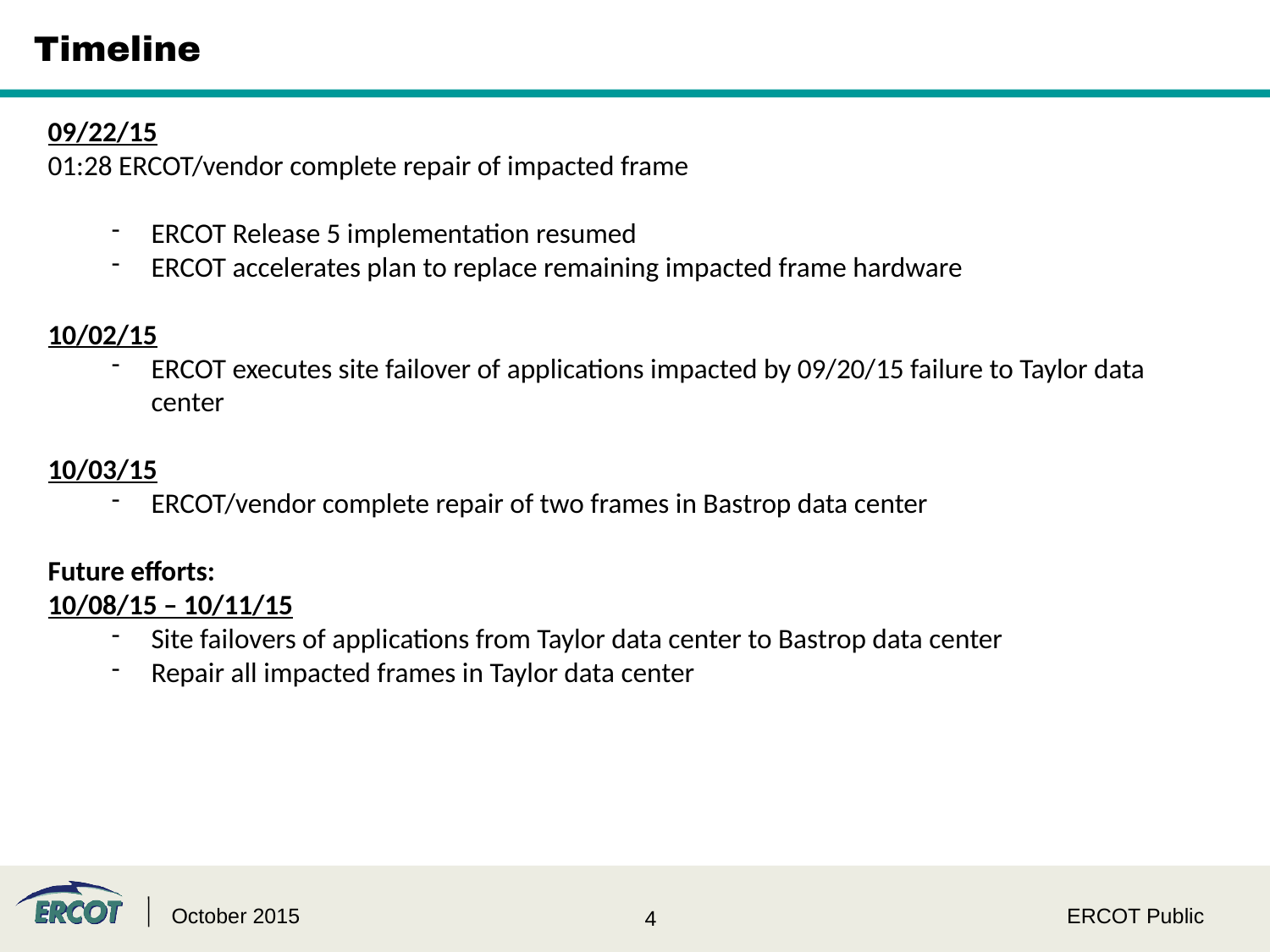

# Timeline
09/22/15
01:28 ERCOT/vendor complete repair of impacted frame

ERCOT Release 5 implementation resumed
ERCOT accelerates plan to replace remaining impacted frame hardware

10/02/15
ERCOT executes site failover of applications impacted by 09/20/15 failure to Taylor data center

10/03/15
ERCOT/vendor complete repair of two frames in Bastrop data center

Future efforts:
10/08/15 – 10/11/15
Site failovers of applications from Taylor data center to Bastrop data center
Repair all impacted frames in Taylor data center

October 2015
ERCOT Public